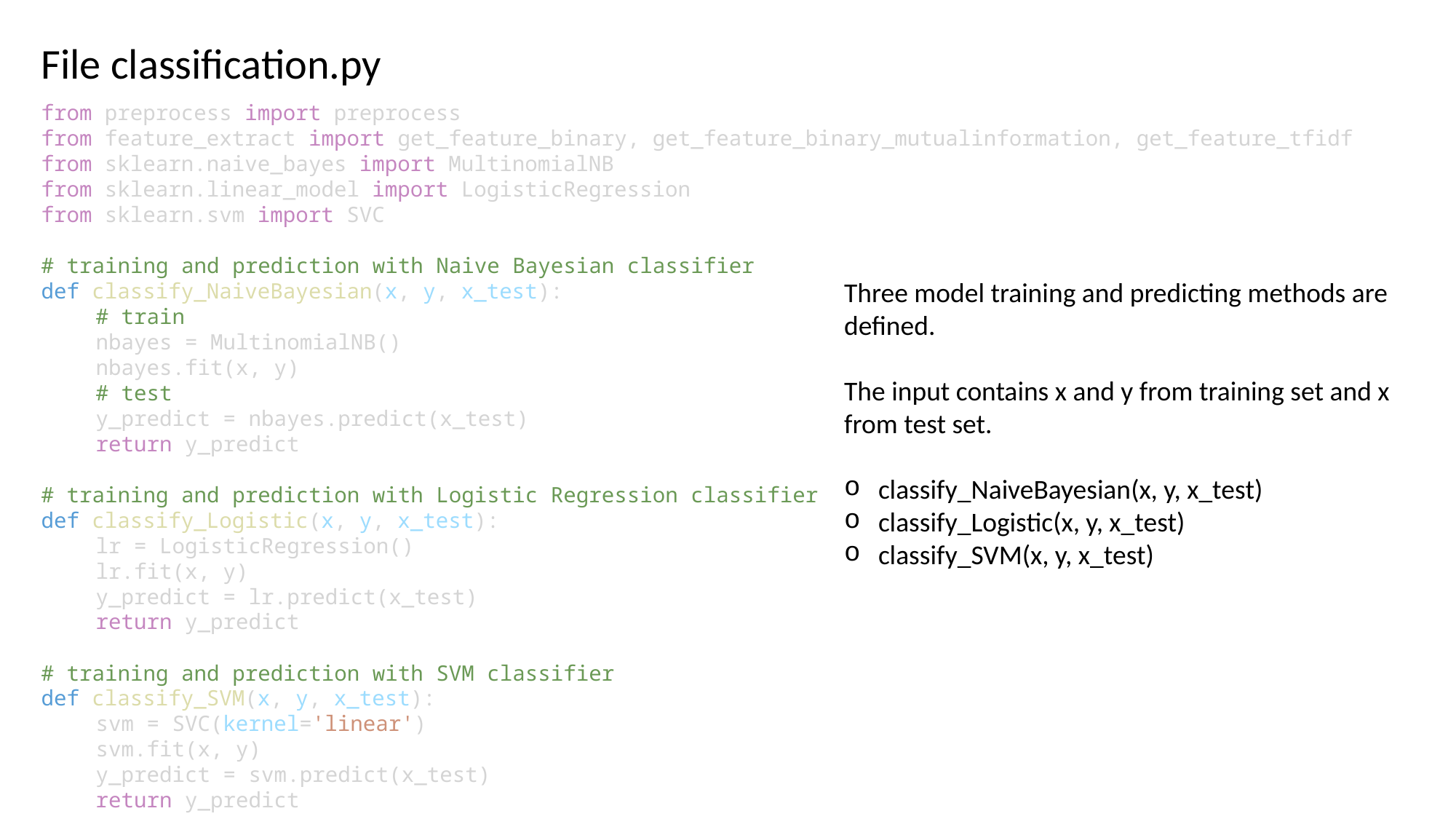

File classification.py
from preprocess import preprocess
from feature_extract import get_feature_binary, get_feature_binary_mutualinformation, get_feature_tfidf
from sklearn.naive_bayes import MultinomialNB
from sklearn.linear_model import LogisticRegression
from sklearn.svm import SVC
# training and prediction with Naive Bayesian classifier
def classify_NaiveBayesian(x, y, x_test):
# train
nbayes = MultinomialNB()
nbayes.fit(x, y)
# test
y_predict = nbayes.predict(x_test)
return y_predict
# training and prediction with Logistic Regression classifier
def classify_Logistic(x, y, x_test):
lr = LogisticRegression()
lr.fit(x, y)
y_predict = lr.predict(x_test)
return y_predict
# training and prediction with SVM classifier
def classify_SVM(x, y, x_test):
svm = SVC(kernel='linear')
svm.fit(x, y)
y_predict = svm.predict(x_test)
return y_predict
Three model training and predicting methods are defined.

The input contains x and y from training set and x from test set.

classify_NaiveBayesian(x, y, x_test)
classify_Logistic(x, y, x_test)
classify_SVM(x, y, x_test)